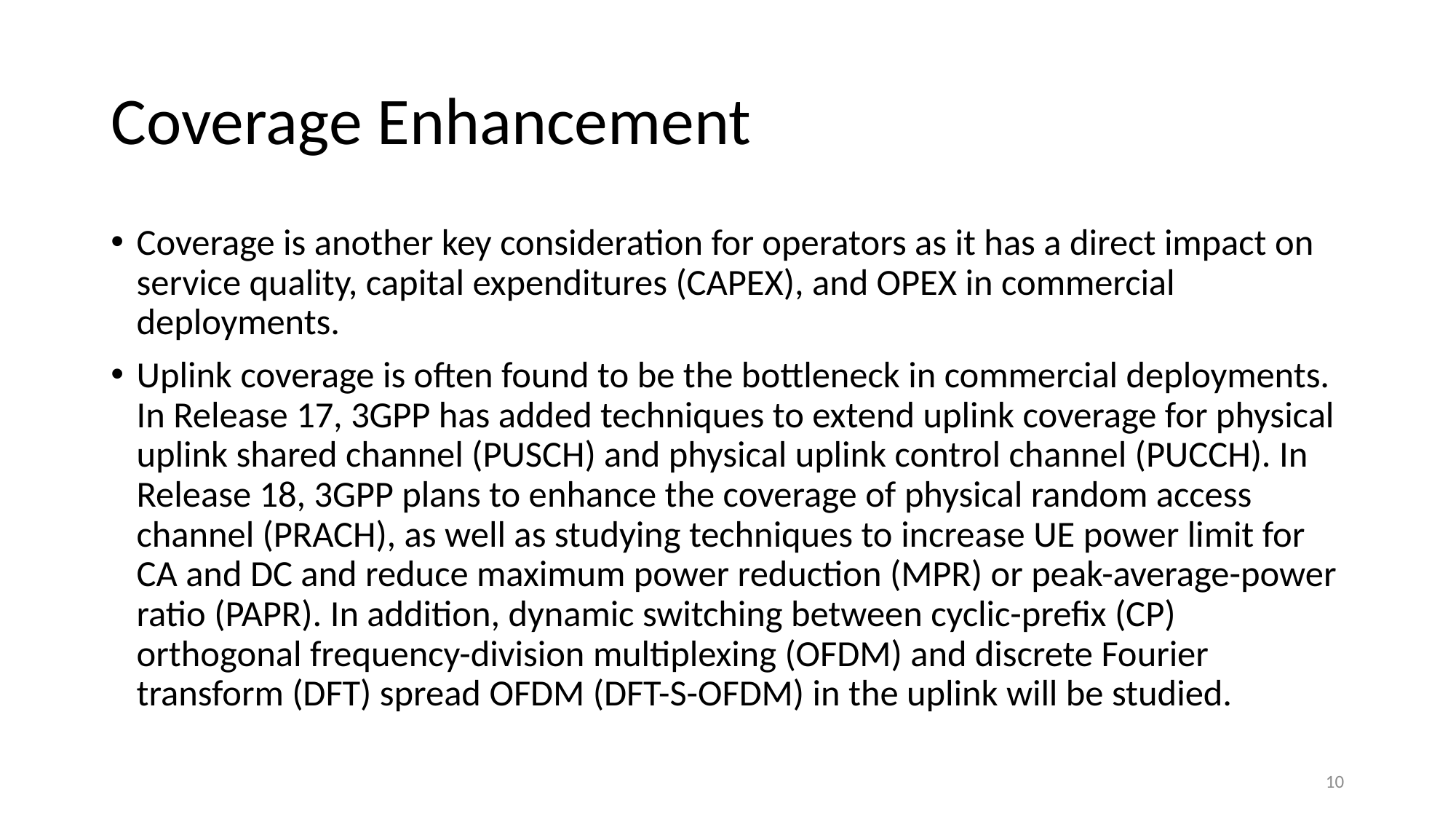

# Coverage Enhancement
Coverage is another key consideration for operators as it has a direct impact on service quality, capital expenditures (CAPEX), and OPEX in commercial deployments.
Uplink coverage is often found to be the bottleneck in commercial deployments. In Release 17, 3GPP has added techniques to extend uplink coverage for physical uplink shared channel (PUSCH) and physical uplink control channel (PUCCH). In Release 18, 3GPP plans to enhance the coverage of physical random access channel (PRACH), as well as studying techniques to increase UE power limit for CA and DC and reduce maximum power reduction (MPR) or peak-average-power ratio (PAPR). In addition, dynamic switching between cyclic-prefix (CP) orthogonal frequency-division multiplexing (OFDM) and discrete Fourier transform (DFT) spread OFDM (DFT-S-OFDM) in the uplink will be studied.
10